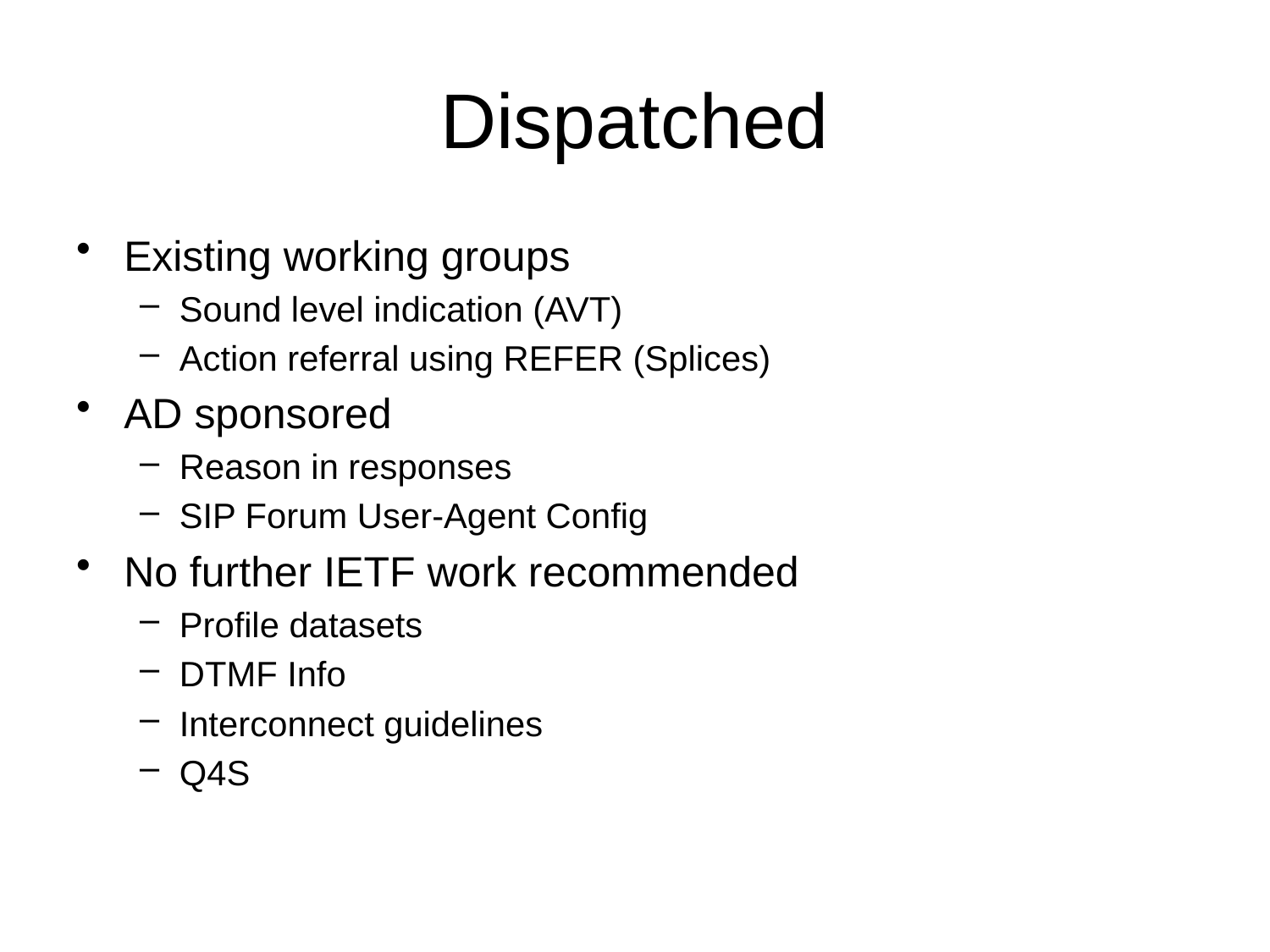

# Dispatched
Existing working groups
Sound level indication (AVT)
Action referral using REFER (Splices)
AD sponsored
Reason in responses
SIP Forum User-Agent Config
No further IETF work recommended
Profile datasets
DTMF Info
Interconnect guidelines
Q4S